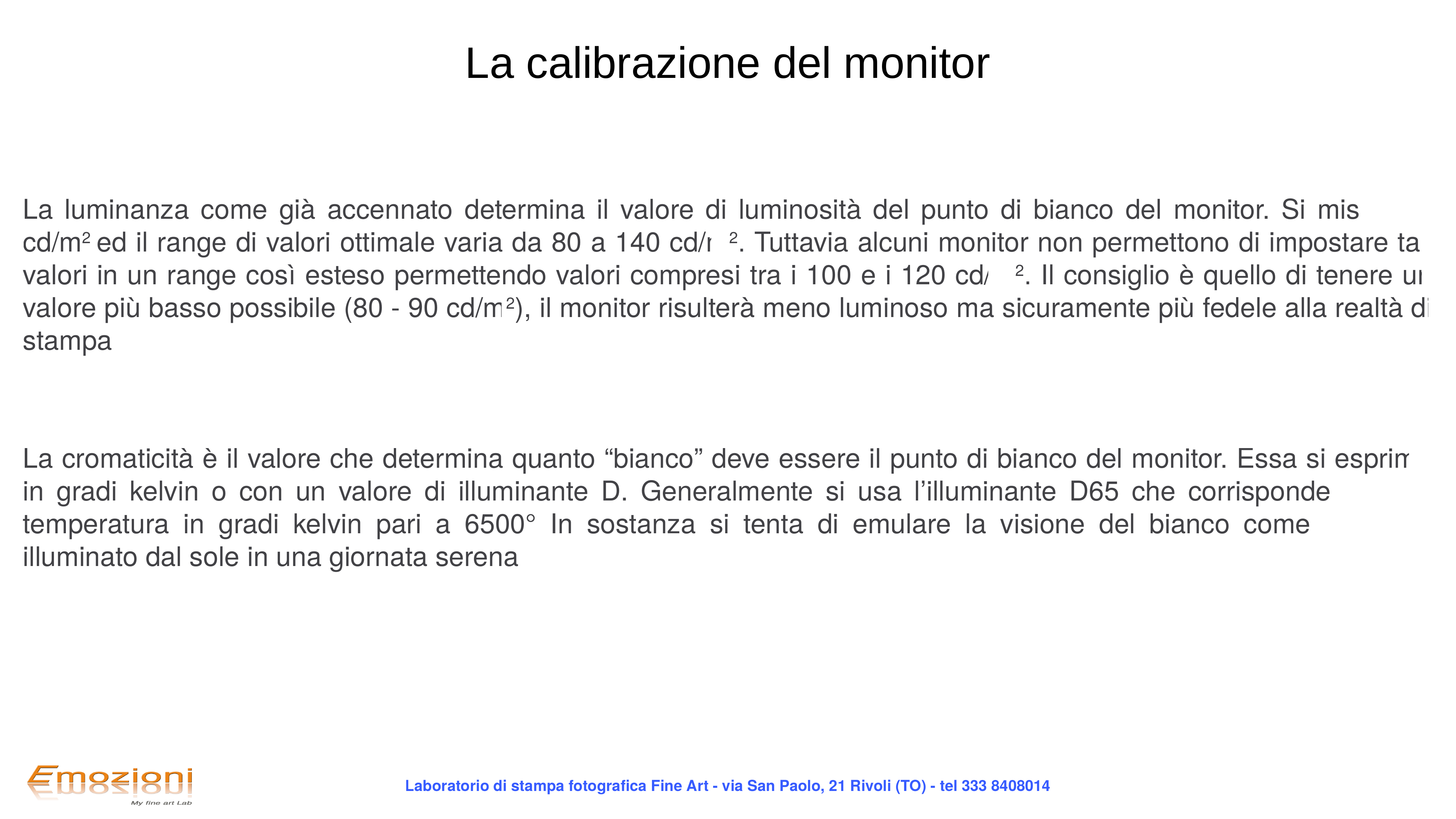

La calibrazione del monitor
La luminanza come già accennato determina il valore di luminosità del punto di bianco del monitor. Si misura in cd/m2 ed il range di valori ottimale varia da 80 a 140 cd/m2. Tuttavia alcuni monitor non permettono di impostare tali valori in un range così esteso permettendo valori compresi tra i 100 e i 120 cd/m2. Il consiglio è quello di tenere un valore più basso possibile (80 - 90 cd/m2), il monitor risulterà meno luminoso ma sicuramente più fedele alla realtà di stampa
La cromaticità è il valore che determina quanto “bianco” deve essere il punto di bianco del monitor. Essa si esprime in gradi kelvin o con un valore di illuminante D. Generalmente si usa l’illuminante D65 che corrisponde ad una temperatura in gradi kelvin pari a 6500° In sostanza si tenta di emulare la visione del bianco come se fosse illuminato dal sole in una giornata serena